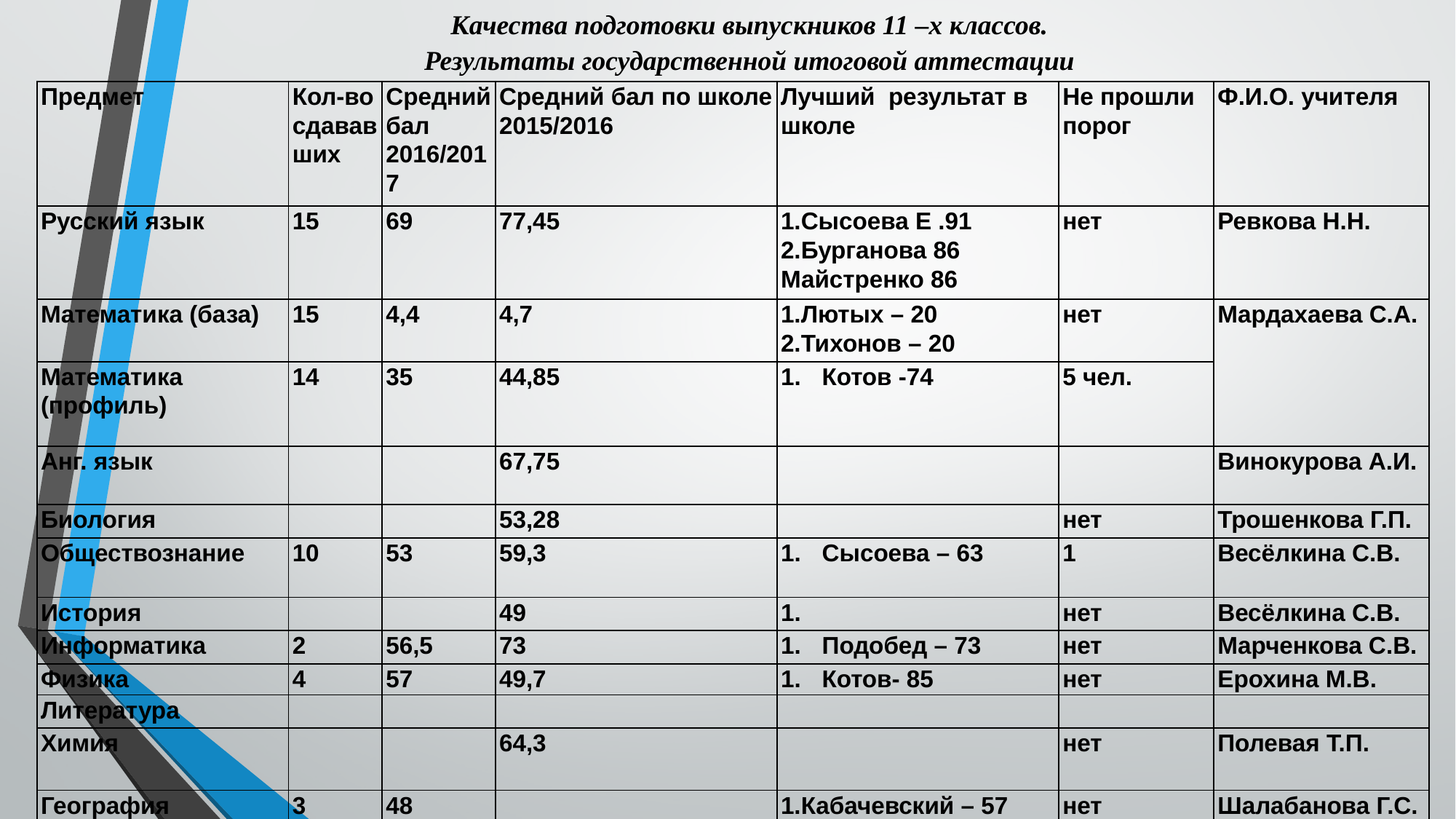

Качества подготовки выпускников 11 –х классов. Результаты государственной итоговой аттестации
| Предмет | Кол-во сдававших | Средний бал 2016/2017 | Средний бал по школе 2015/2016 | Лучший результат в школе | Не прошли порог | Ф.И.О. учителя |
| --- | --- | --- | --- | --- | --- | --- |
| Русский язык | 15 | 69 | 77,45 | 1.Сысоева Е .91 2.Бурганова 86 Майстренко 86 | нет | Ревкова Н.Н. |
| Математика (база) | 15 | 4,4 | 4,7 | 1.Лютых – 20 2.Тихонов – 20 | нет | Мардахаева С.А. |
| Математика (профиль) | 14 | 35 | 44,85 | Котов -74 | 5 чел. |  |
| Анг. язык |  |  | 67,75 |  |  | Винокурова А.И. |
| Биология |  |  | 53,28 |  | нет | Трошенкова Г.П. |
| Обществознание | 10 | 53 | 59,3 | Сысоева – 63 | 1 | Весёлкина С.В. |
| История |  |  | 49 |  | нет | Весёлкина С.В. |
| Информатика | 2 | 56,5 | 73 | Подобед – 73 | нет | Марченкова С.В. |
| Физика | 4 | 57 | 49,7 | Котов- 85 | нет | Ерохина М.В. |
| Литература |  |  |  |  |  |  |
| Химия |  |  | 64,3 |  | нет | Полевая Т.П. |
| География | 3 | 48 |  | 1.Кабачевский – 57 | нет | Шалабанова Г.С. |